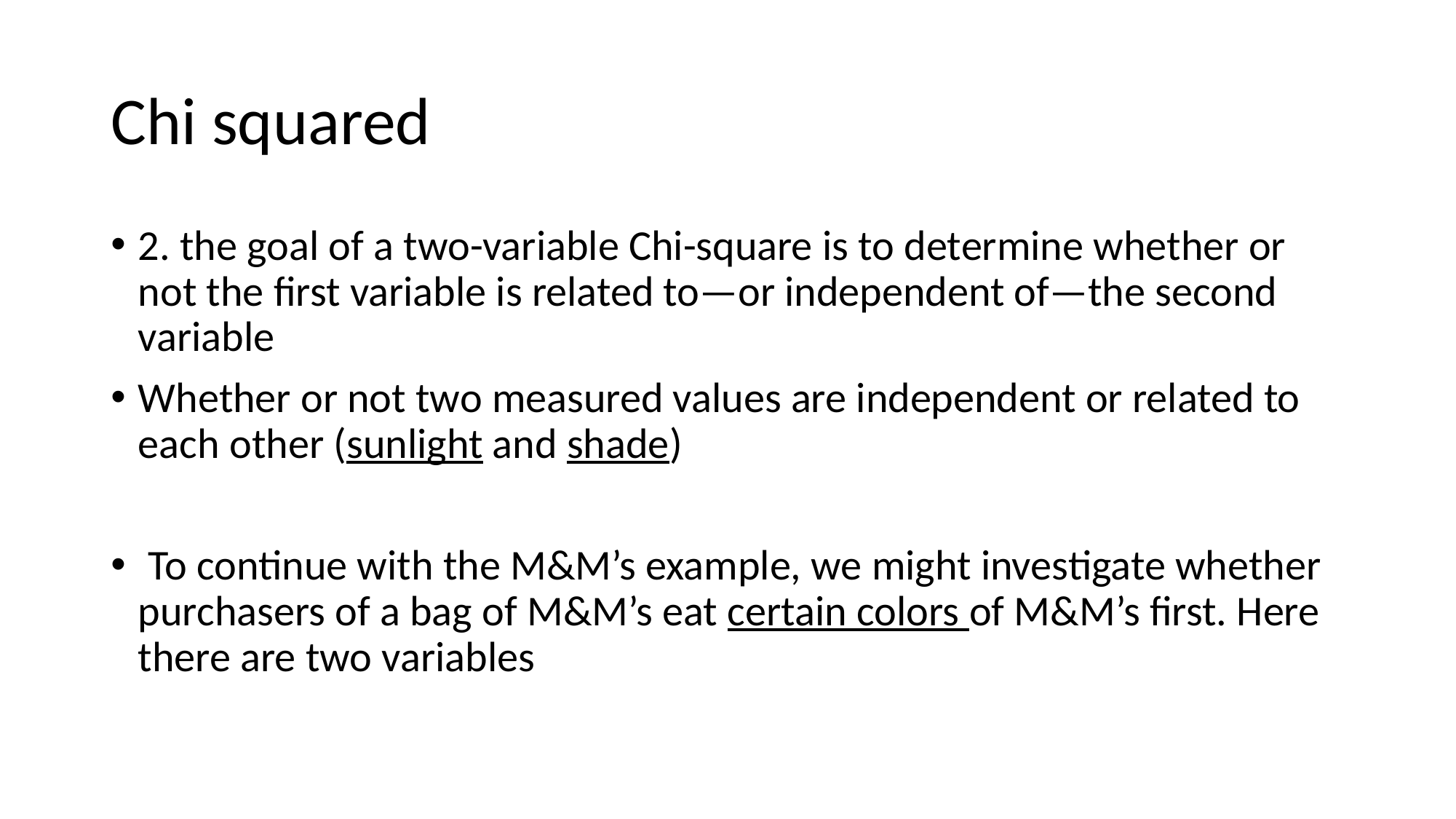

# Chi squared
2. the goal of a two-variable Chi-square is to determine whether or not the first variable is related to—or independent of—the second variable
Whether or not two measured values are independent or related to each other (sunlight and shade)

 To continue with the M&M’s example, we might investigate whether purchasers of a bag of M&M’s eat certain colors of M&M’s first. Here there are two variables